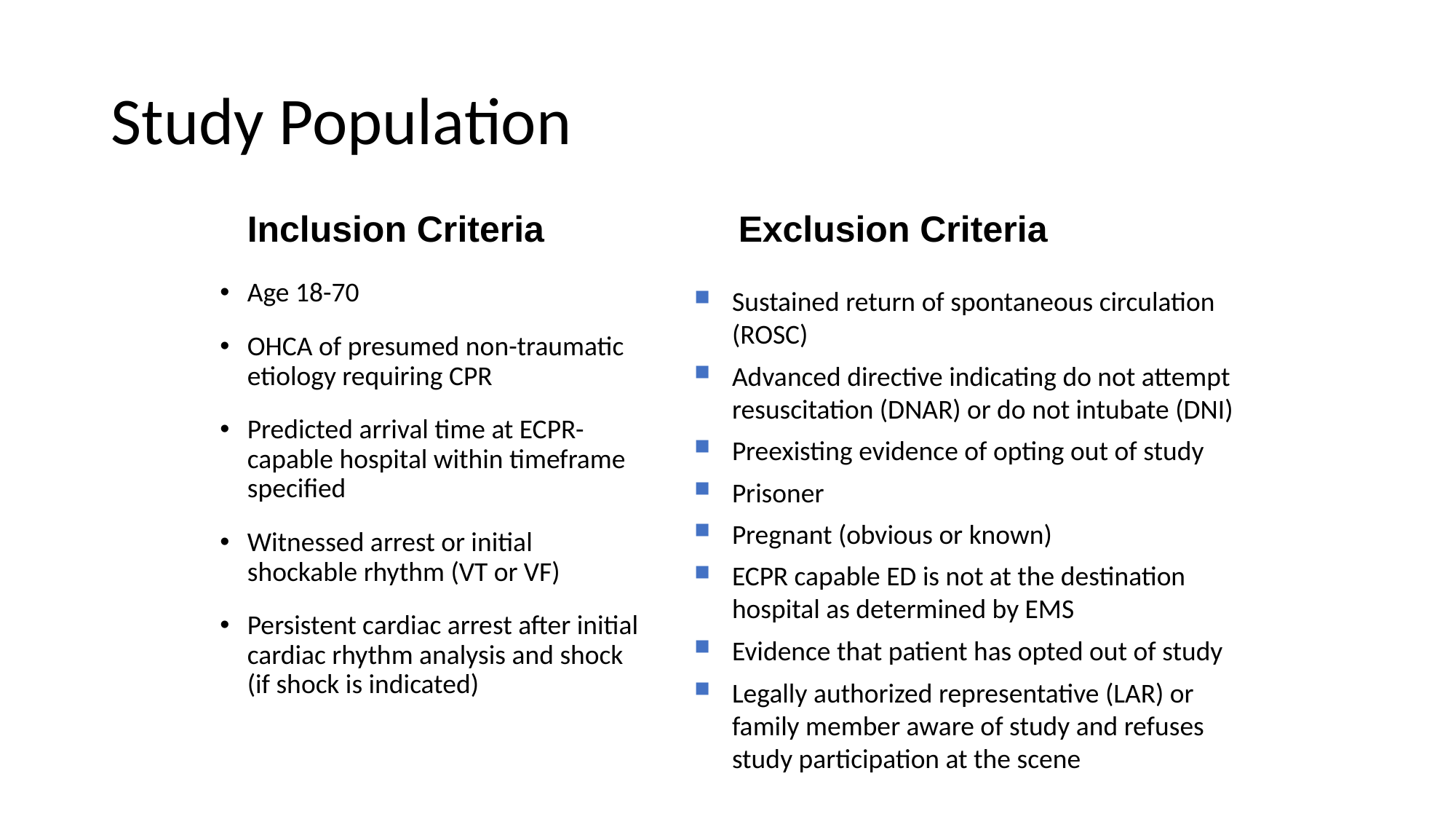

# Study Population
Exclusion Criteria
Sustained return of spontaneous circulation (ROSC)
Advanced directive indicating do not attempt resuscitation (DNAR) or do not intubate (DNI)
Preexisting evidence of opting out of study
Prisoner
Pregnant (obvious or known)
ECPR capable ED is not at the destination hospital as determined by EMS
Evidence that patient has opted out of study
Legally authorized representative (LAR) or family member aware of study and refuses study participation at the scene

Inclusion Criteria
Age 18-70
OHCA of presumed non-traumatic etiology requiring CPR
Predicted arrival time at ECPR-capable hospital within timeframe specified
Witnessed arrest or initial shockable rhythm (VT or VF)
Persistent cardiac arrest after initial cardiac rhythm analysis and shock (if shock is indicated)